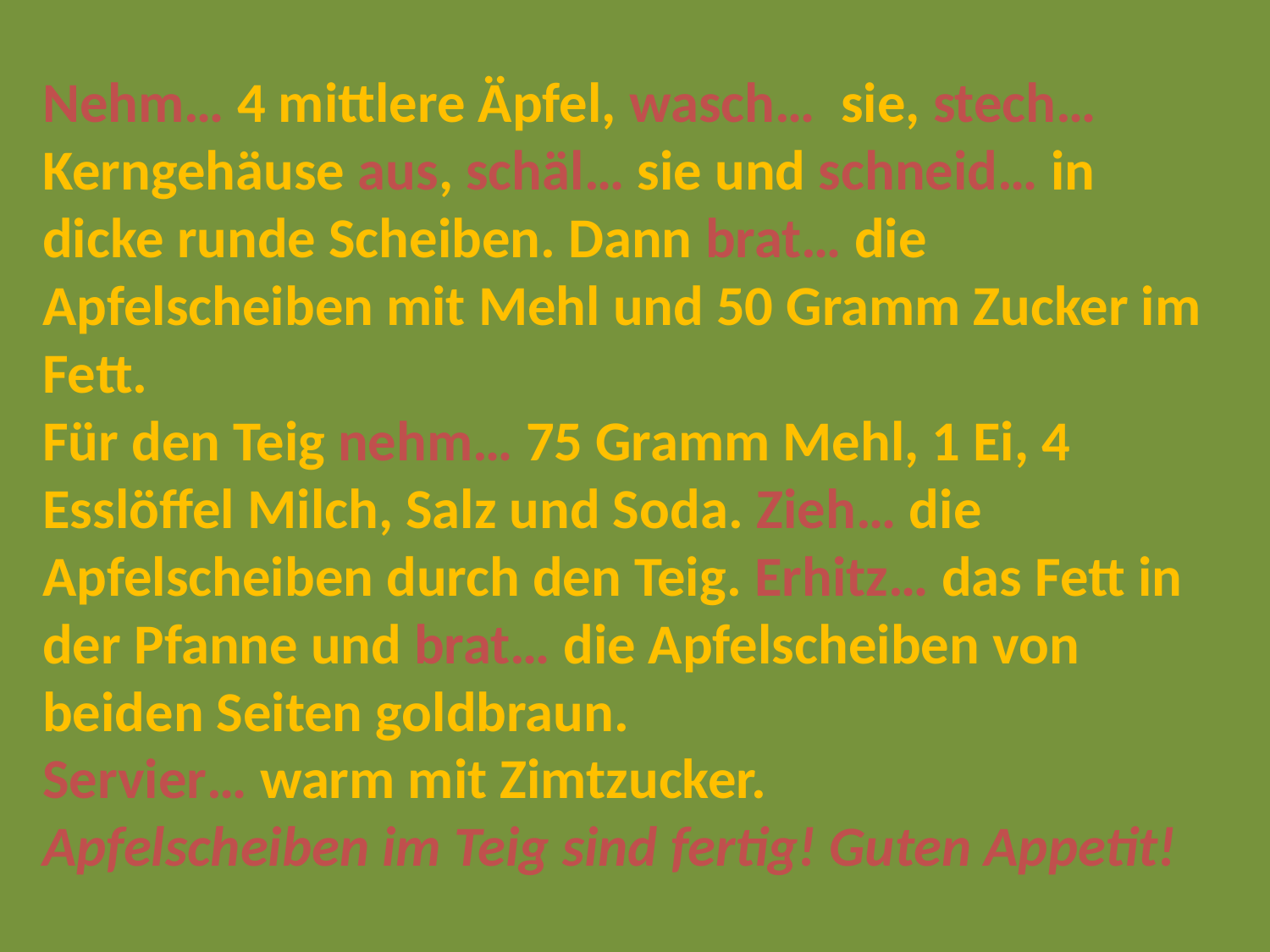

Nehm… 4 mittlere Äpfel, wasch…  sie, stech… Kerngehäuse aus, schäl… sie und schneid… in dicke runde Scheiben. Dann brat… die Apfelscheiben mit Mehl und 50 Gramm Zucker im Fett.
Für den Teig nehm… 75 Gramm Mehl, 1 Ei, 4 Esslöffel Milch, Salz und Soda. Zieh… die Apfelscheiben durch den Teig. Erhitz… das Fett in der Pfanne und brat… die Apfelscheiben von beiden Seiten goldbraun.
Servier… warm mit Zimtzucker.
Apfelscheiben im Teig sind fertig! Guten Appetit!